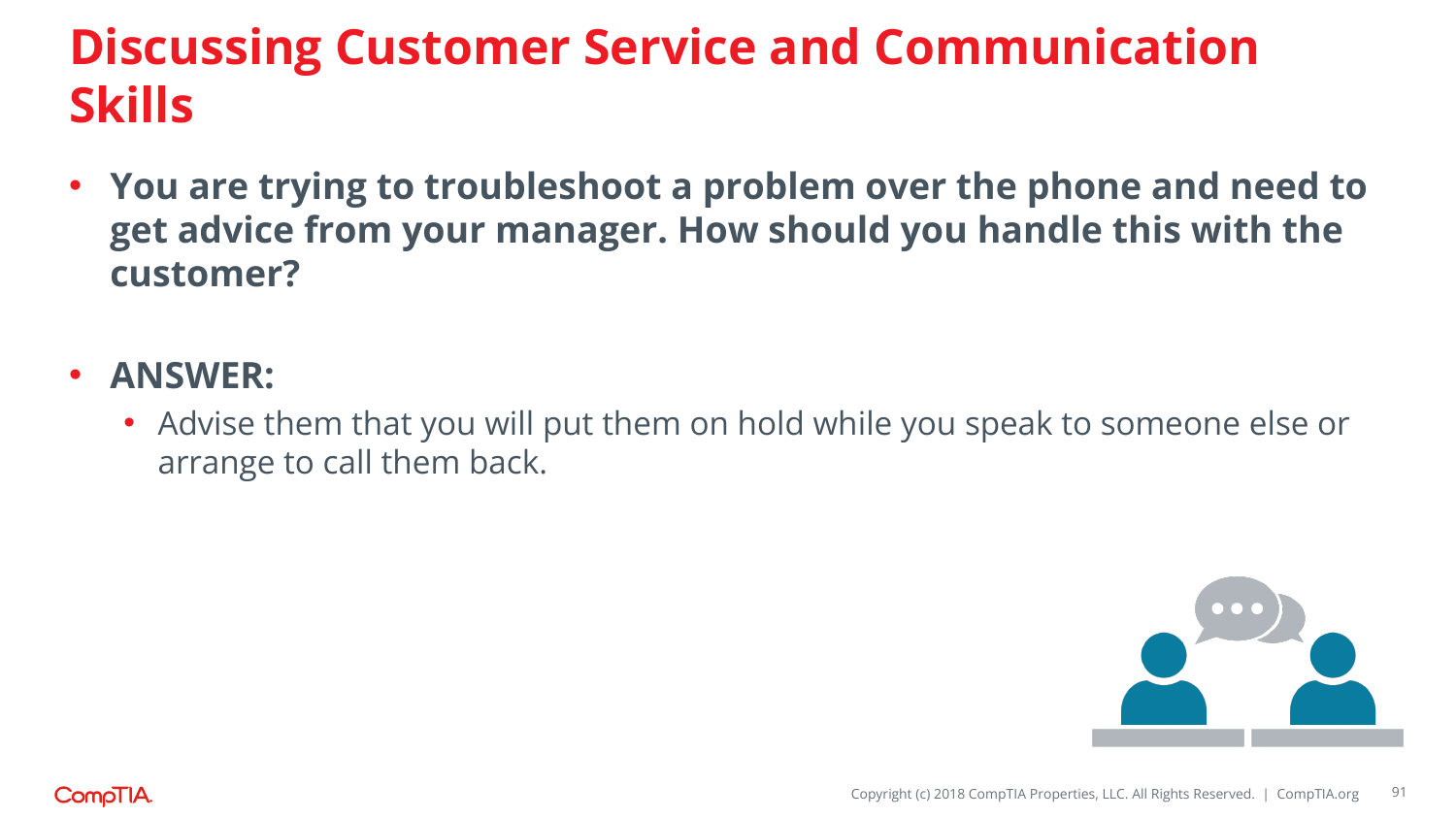

# Discussing Customer Service and Communication Skills
You are trying to troubleshoot a problem over the phone and need to get advice from your manager. How should you handle this with the customer?

ANSWER:
Advise them that you will put them on hold while you speak to someone else or arrange to call them back.

91